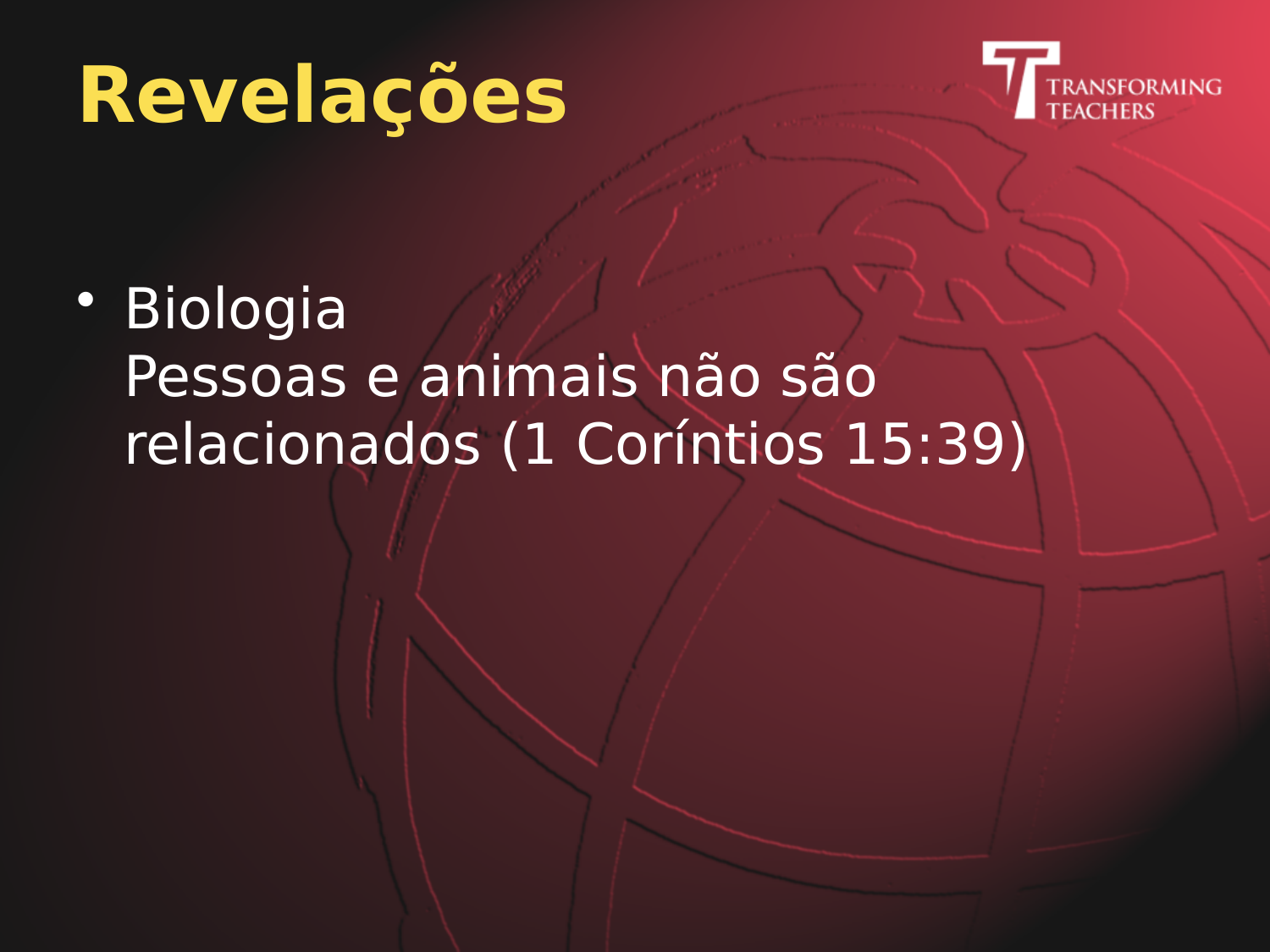

# Revelações
Biologia
Pessoas e animais não são relacionados (1 Coríntios 15:39)